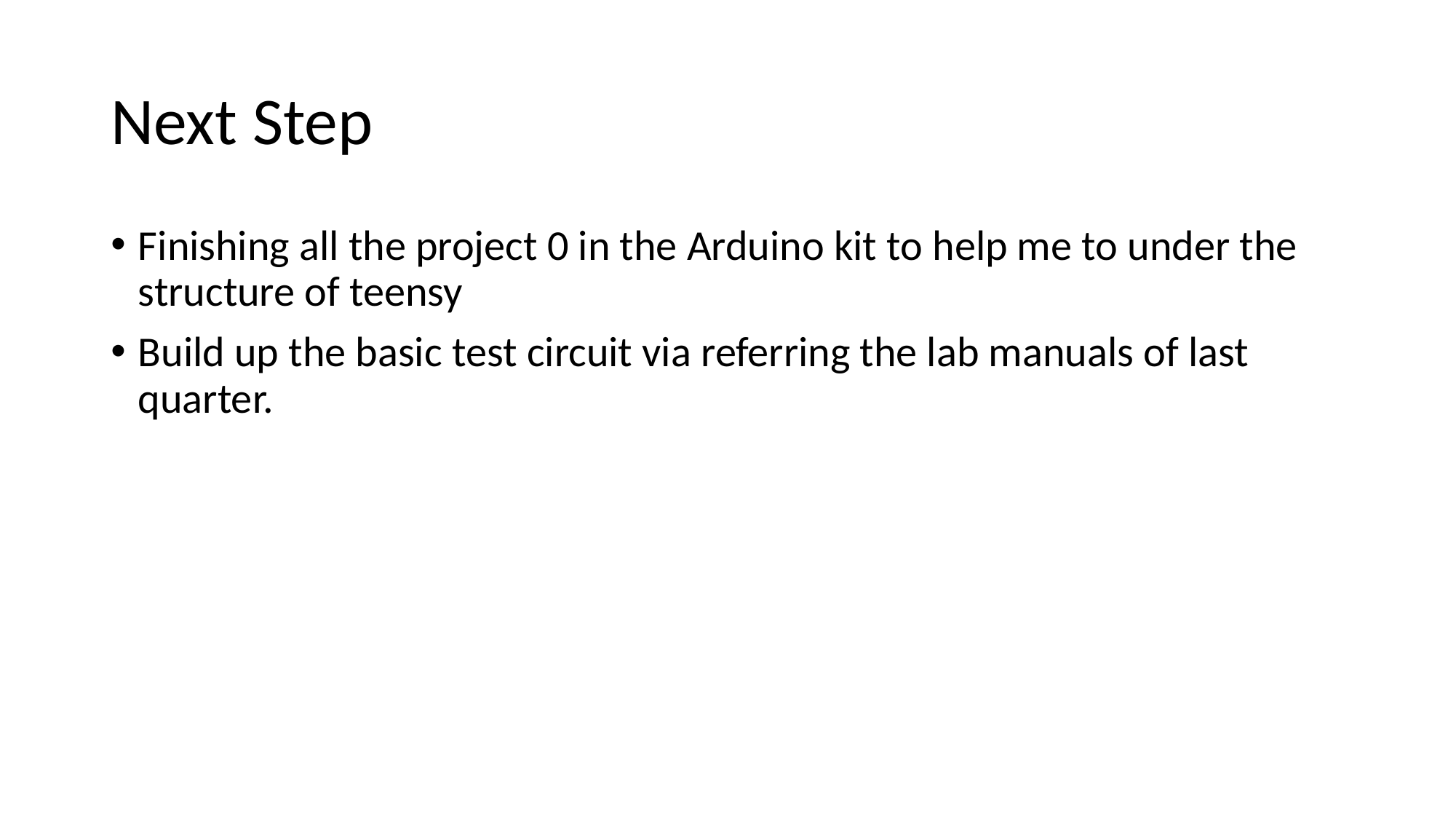

# Next Step
Finishing all the project 0 in the Arduino kit to help me to under the structure of teensy
Build up the basic test circuit via referring the lab manuals of last quarter.